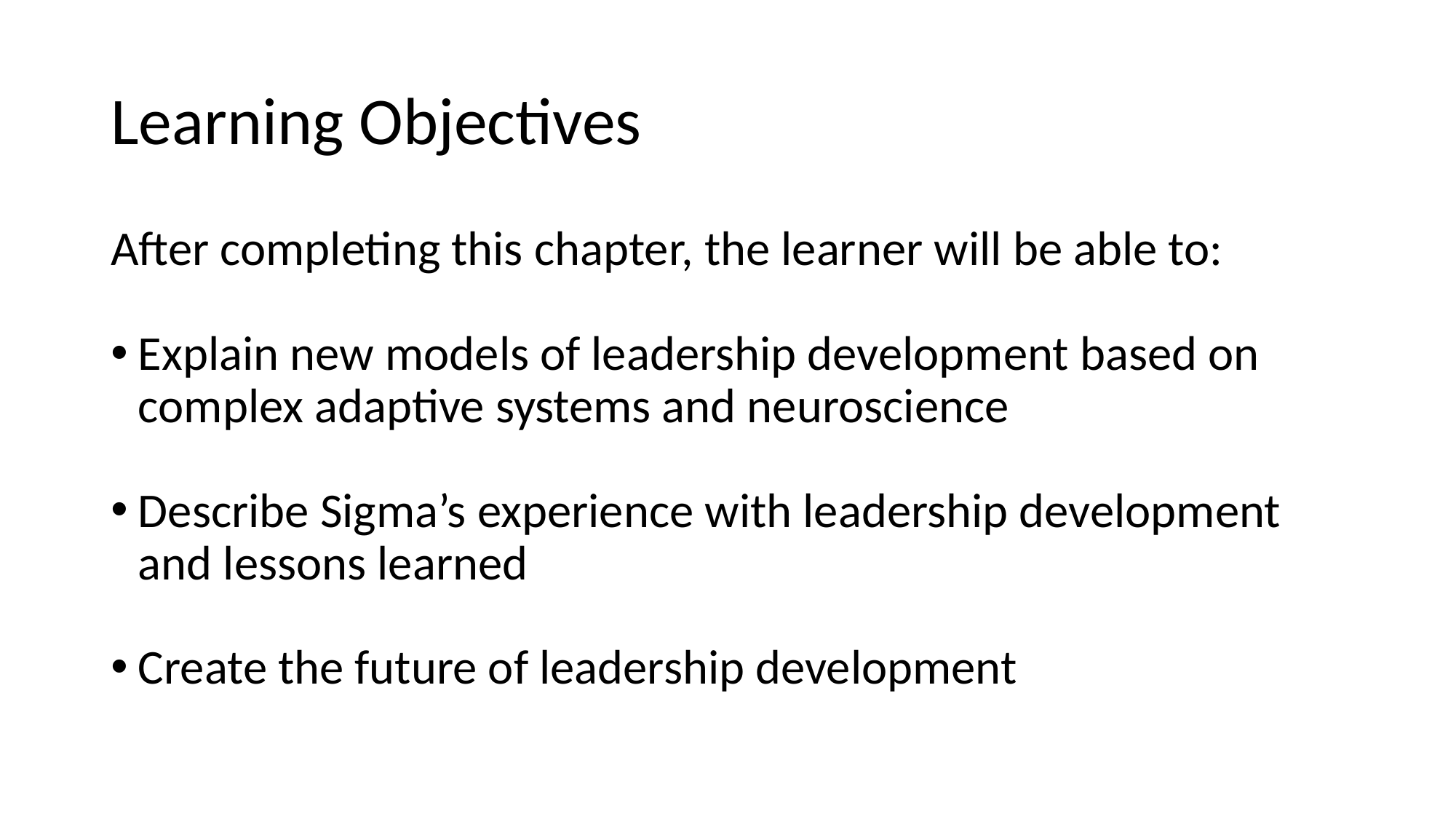

# Learning Objectives
After completing this chapter, the learner will be able to:

Explain new models of leadership development based on complex adaptive systems and neuroscience

Describe Sigma’s experience with leadership development and lessons learned

Create the future of leadership development